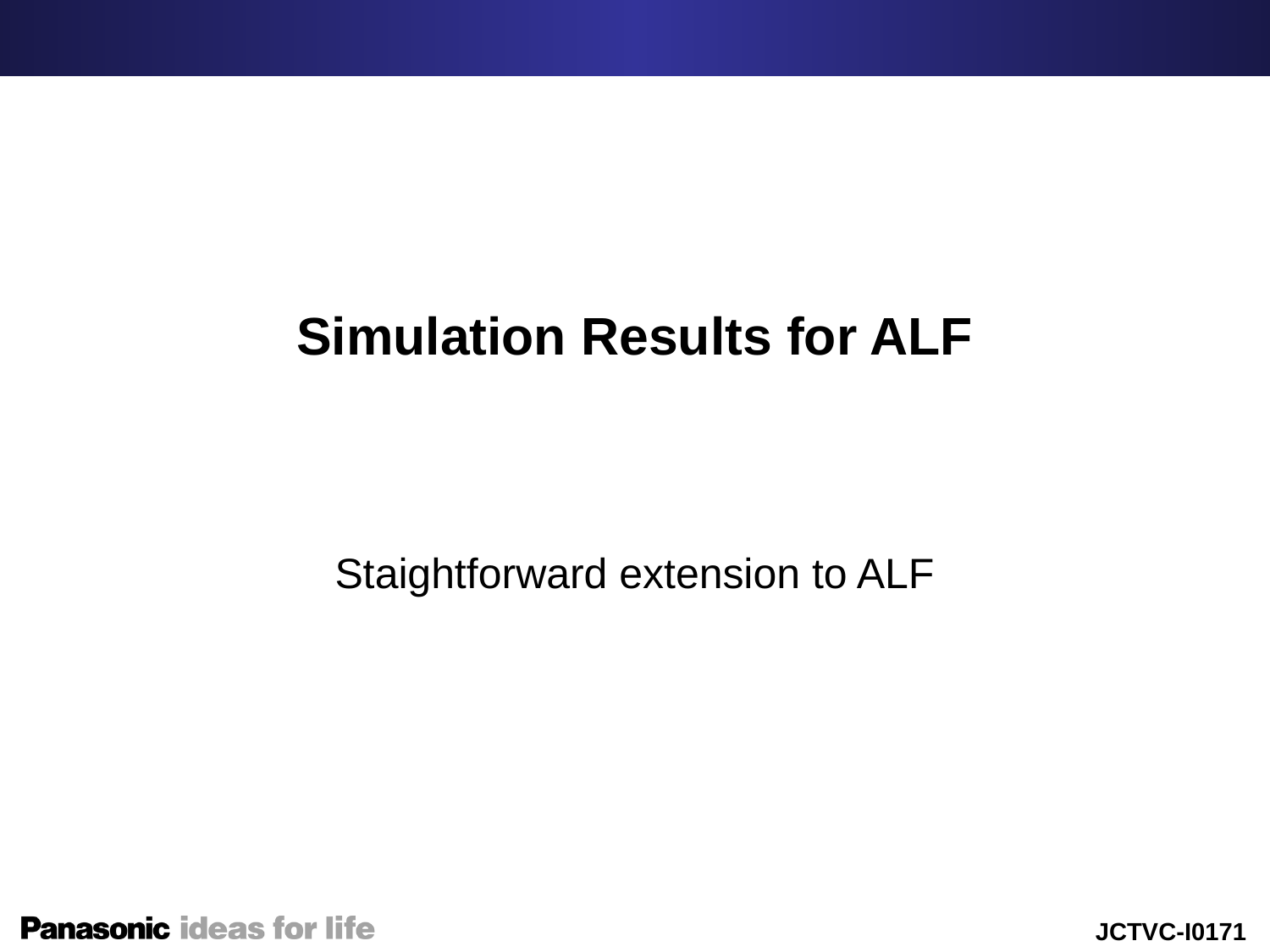

# Simulation Results for ALF
Staightforward extension to ALF